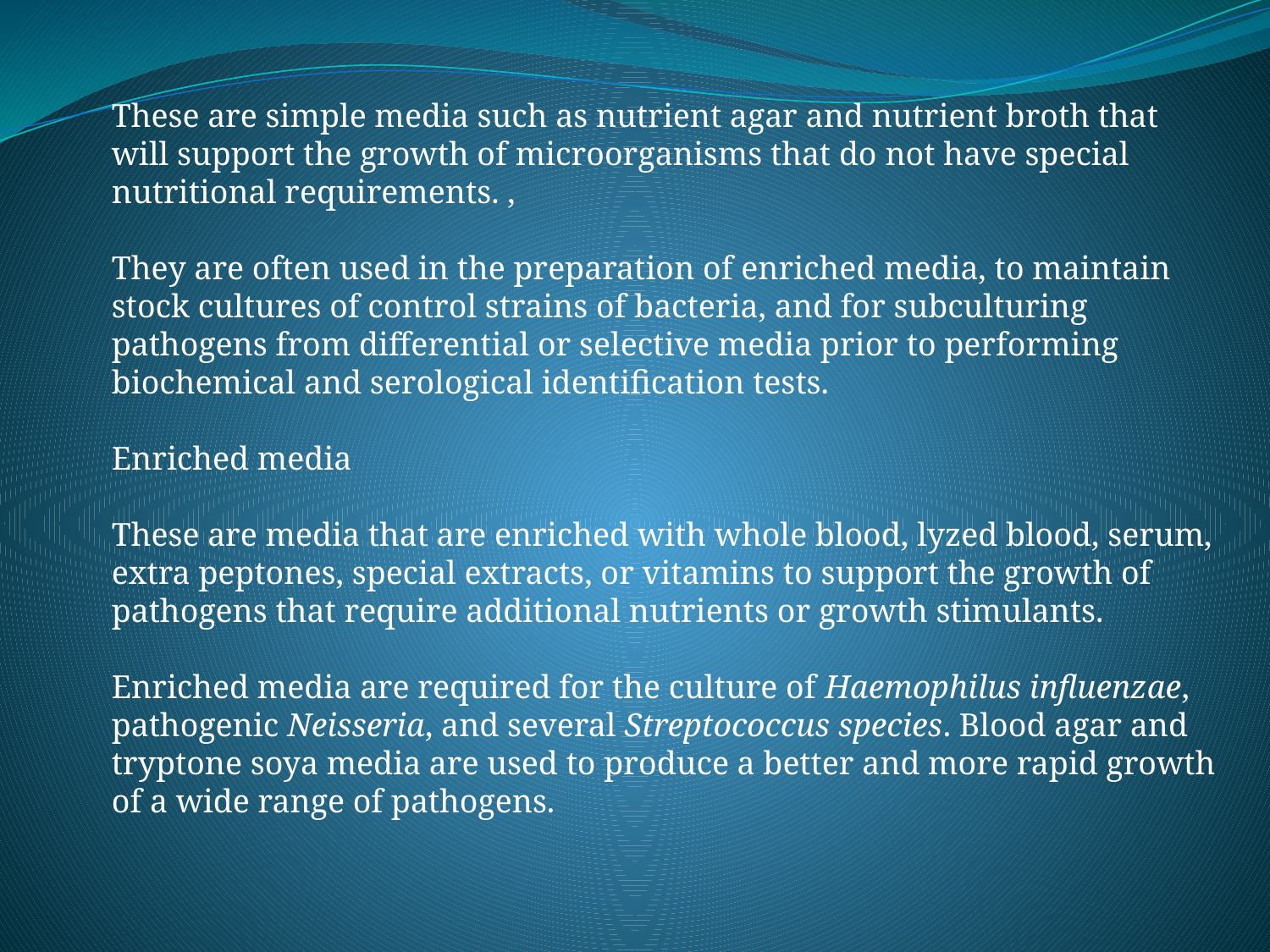

These are simple media such as nutrient agar and nutrient broth that will support the growth of microorganisms that do not have special nutritional requirements. ,

They are often used in the preparation of enriched media, to maintain stock cultures of control strains of bacteria, and for subculturing pathogens from differential or selective media prior to performing biochemical and serological identification tests.

Enriched media

These are media that are enriched with whole blood, lyzed blood, serum, extra peptones, special extracts, or vitamins to support the growth of pathogens that require additional nutrients or growth stimulants.

Enriched media are required for the culture of Haemophilus influenzae, pathogenic Neisseria, and several Streptococcus species. Blood agar and tryptone soya media are used to produce a better and more rapid growth of a wide range of pathogens.